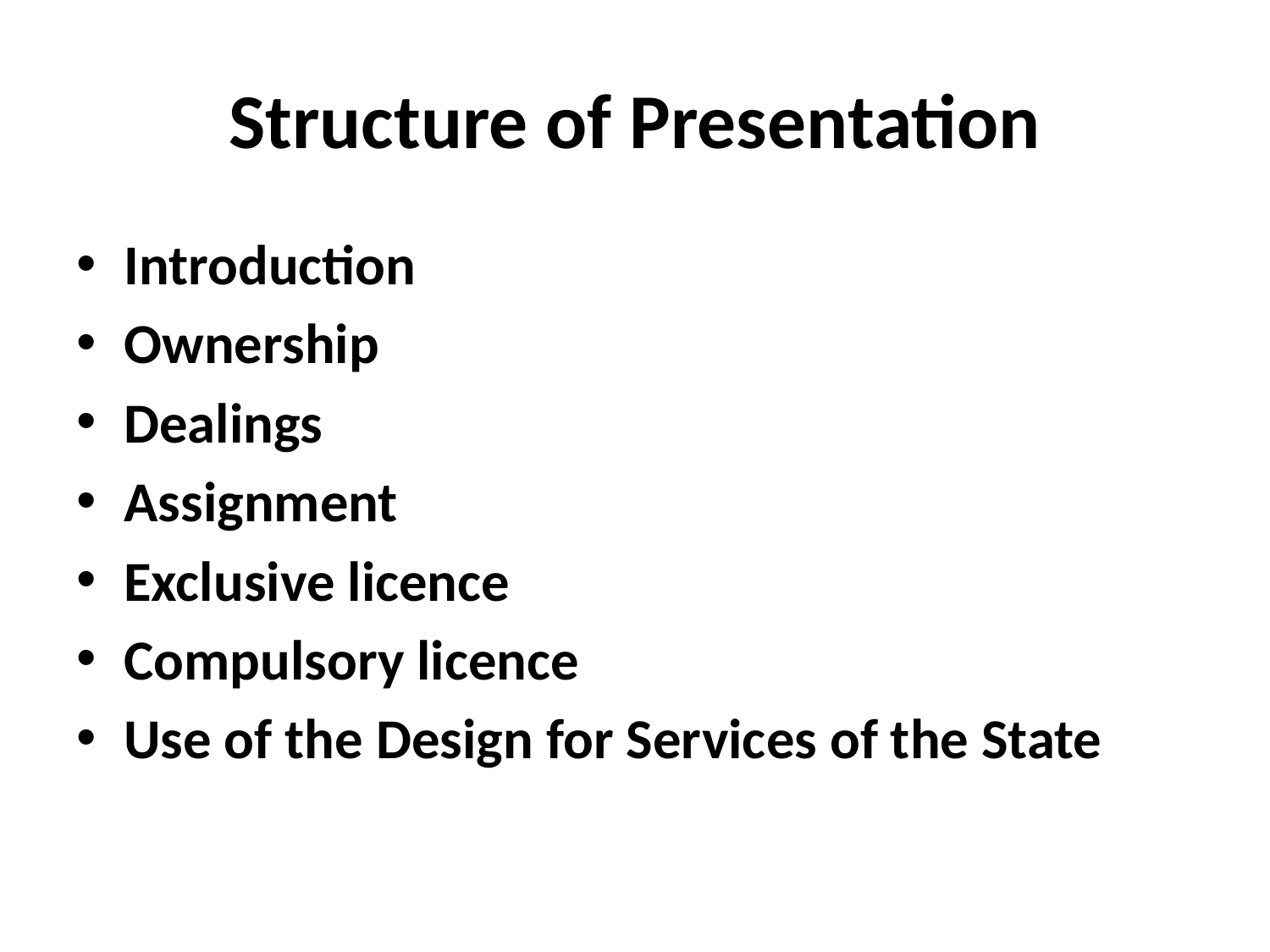

# Structure of Presentation
Introduction
Ownership
Dealings
Assignment
Exclusive licence
Compulsory licence
Use of the Design for Services of the State